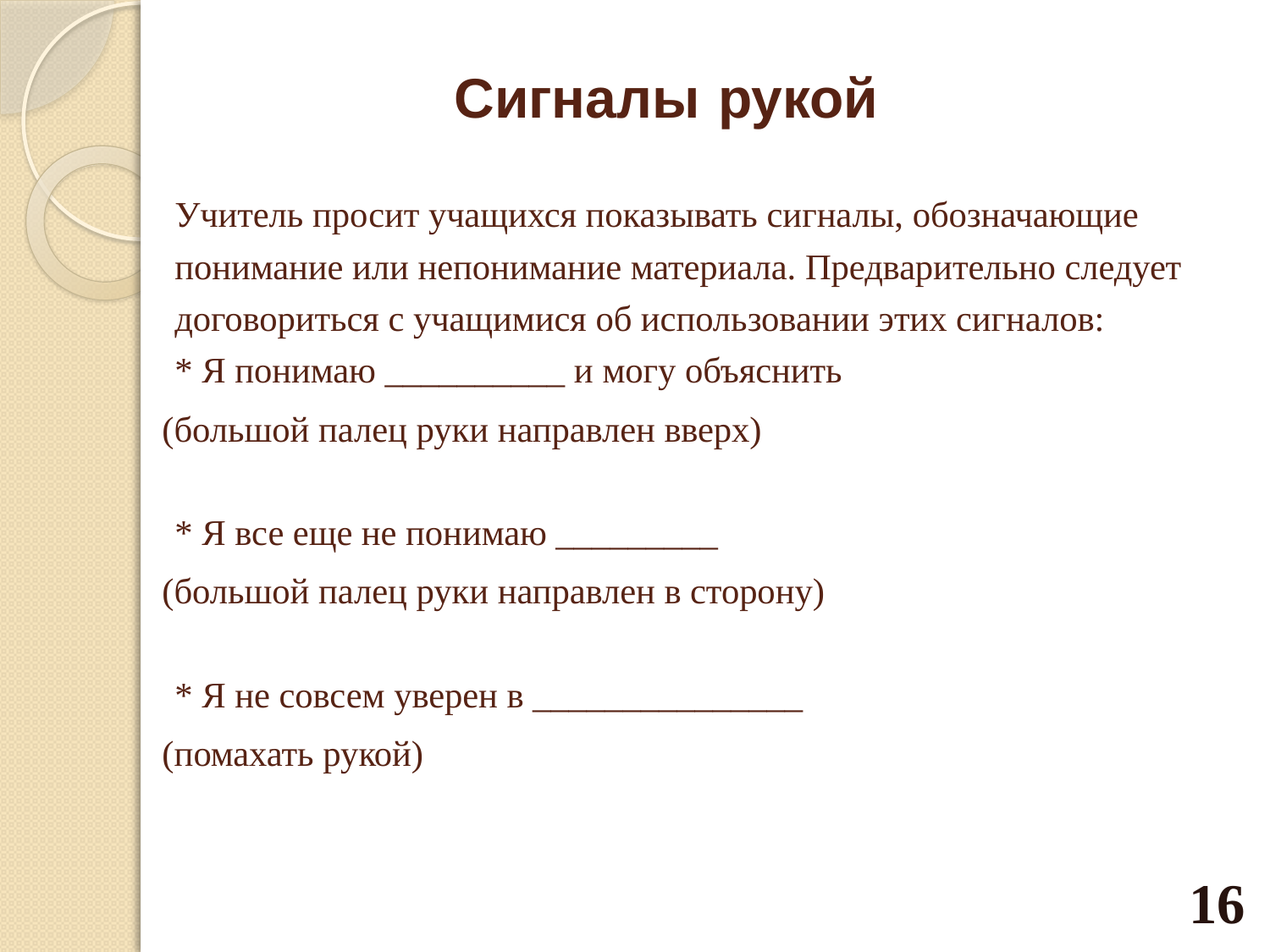

Сигналы рукой
Учитель просит учащихся показывать сигналы, обозначающие понимание или непонимание материала. Предварительно следует договориться с учащимися об использовании этих сигналов:
* Я понимаю __________ и могу объяснить
      (большой палец руки направлен вверх)
* Я все еще не понимаю _________
      (большой палец руки направлен в сторону)
* Я не совсем уверен в _______________
      (помахать рукой)
16